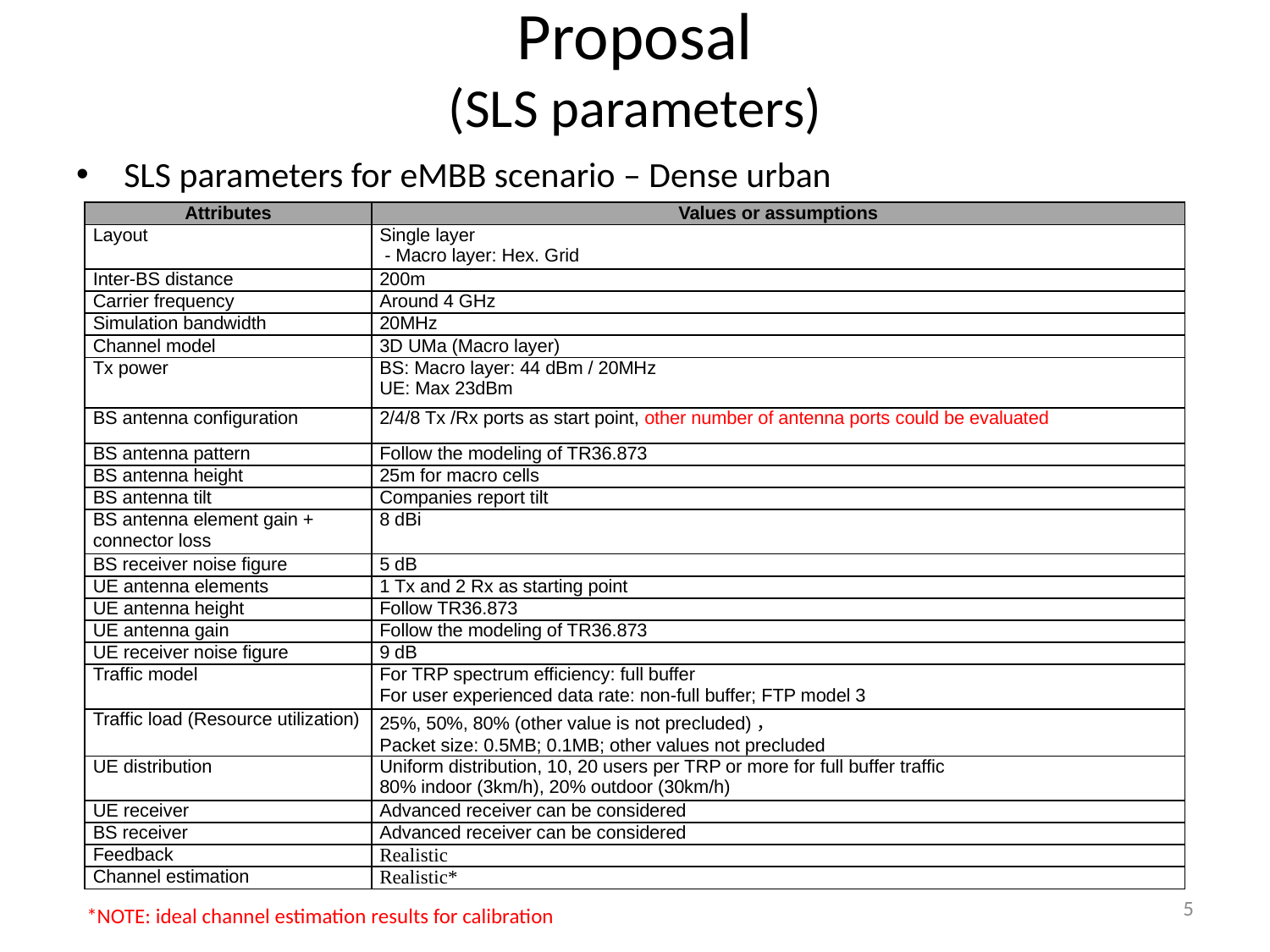

# Proposal (SLS parameters)
SLS parameters for eMBB scenario – Dense urban

| Attributes | Values or assumptions |
| --- | --- |
| Layout | Single layer - Macro layer: Hex. Grid |
| Inter-BS distance | 200m |
| Carrier frequency | Around 4 GHz |
| Simulation bandwidth | 20MHz |
| Channel model | 3D UMa (Macro layer) |
| Tx power | BS: Macro layer: 44 dBm / 20MHz UE: Max 23dBm |
| BS antenna configuration | 2/4/8 Tx /Rx ports as start point, other number of antenna ports could be evaluated |
| BS antenna pattern | Follow the modeling of TR36.873 |
| BS antenna height | 25m for macro cells |
| BS antenna tilt | Companies report tilt |
| BS antenna element gain + connector loss | 8 dBi |
| BS receiver noise figure | 5 dB |
| UE antenna elements | 1 Tx and 2 Rx as starting point |
| UE antenna height | Follow TR36.873 |
| UE antenna gain | Follow the modeling of TR36.873 |
| UE receiver noise figure | 9 dB |
| Traffic model | For TRP spectrum efficiency: full buffer For user experienced data rate: non-full buffer; FTP model 3 |
| Traffic load (Resource utilization) | 25%, 50%, 80% (other value is not precluded)， Packet size: 0.5MB; 0.1MB; other values not precluded |
| UE distribution | Uniform distribution, 10, 20 users per TRP or more for full buffer traffic 80% indoor (3km/h), 20% outdoor (30km/h) |
| UE receiver | Advanced receiver can be considered |
| BS receiver | Advanced receiver can be considered |
| Feedback | Realistic |
| Channel estimation | Realistic\* |
5
*NOTE: ideal channel estimation results for calibration